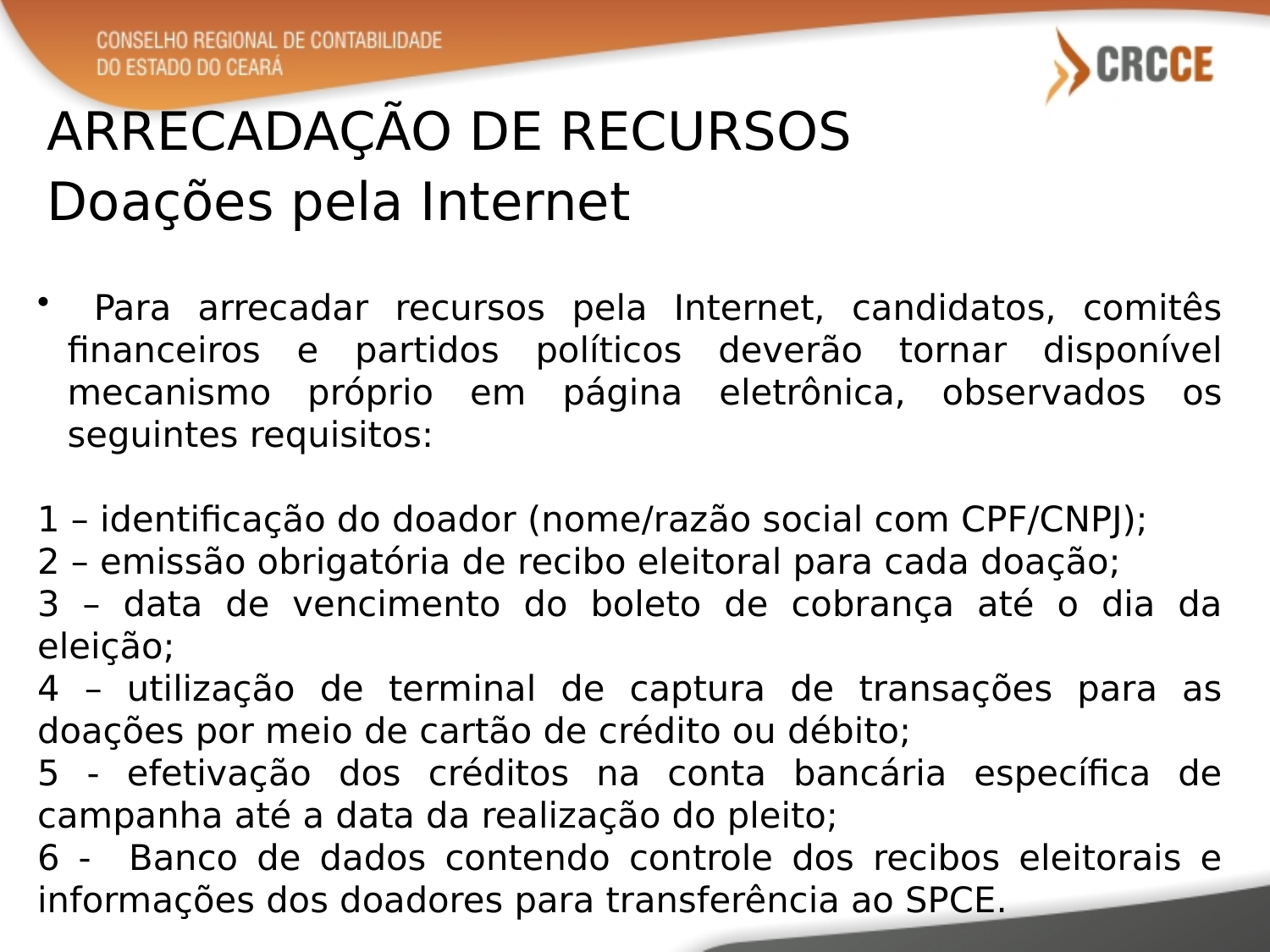

ARRECADAÇÃO DE RECURSOS
Doações pela Internet
 Para arrecadar recursos pela Internet, candidatos, comitês financeiros e partidos políticos deverão tornar disponível mecanismo próprio em página eletrônica, observados os seguintes requisitos:

1 – identificação do doador (nome/razão social com CPF/CNPJ);
2 – emissão obrigatória de recibo eleitoral para cada doação;
3 – data de vencimento do boleto de cobrança até o dia da eleição;
4 – utilização de terminal de captura de transações para as doações por meio de cartão de crédito ou débito;
5 - efetivação dos créditos na conta bancária específica de campanha até a data da realização do pleito;
6 -  Banco de dados contendo controle dos recibos eleitorais e informações dos doadores para transferência ao SPCE.